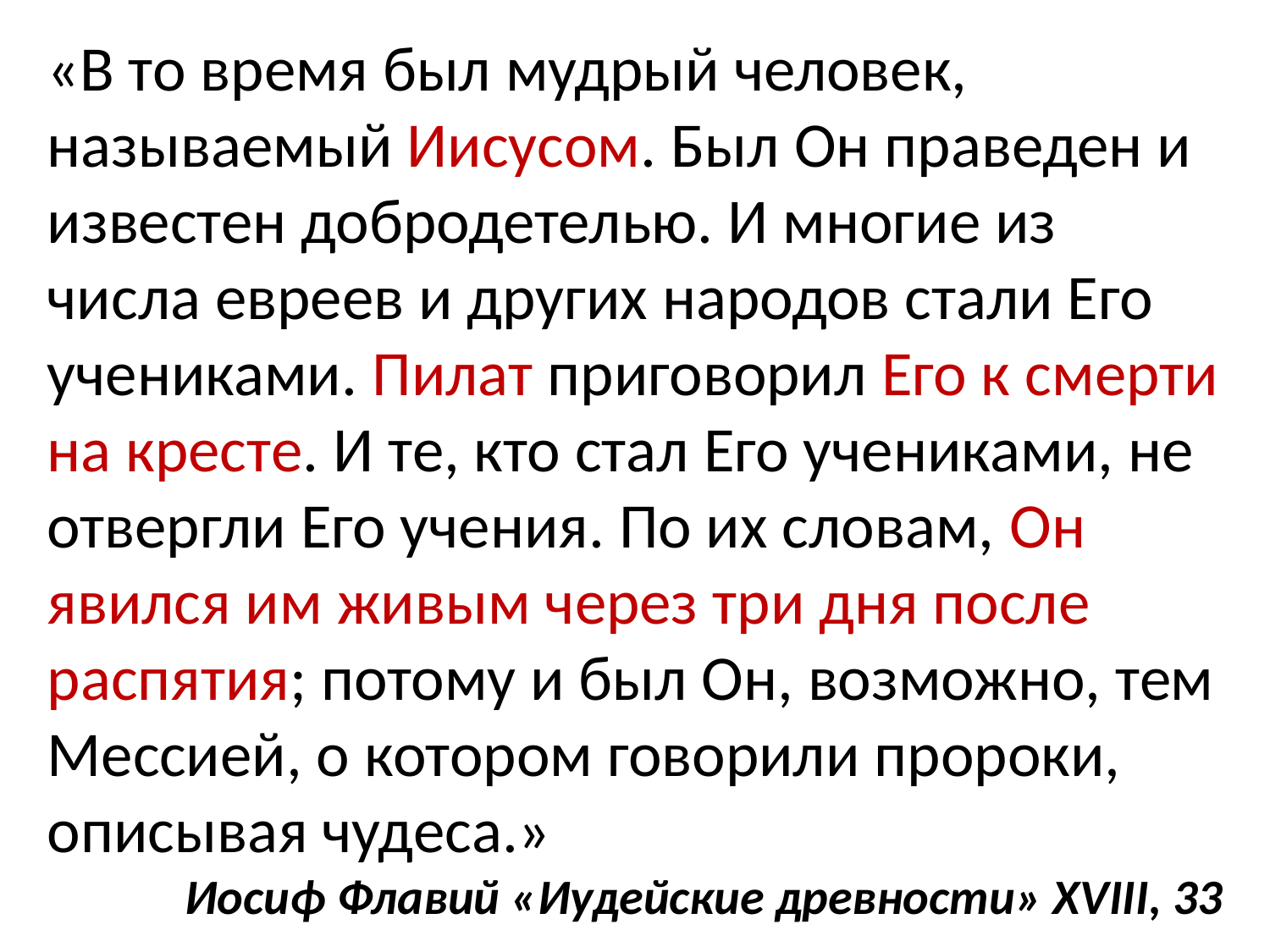

«В то время был мудрый человек, называемый Иисусом. Был Он праведен и известен добродетелью. И многие из числа евреев и других народов стали Его учениками. Пилат приговорил Его к смерти на кресте. И те, кто стал Его учениками, не отвергли Его учения. По их словам, Он явился им живым через три дня после распятия; потому и был Он, возможно, тем Мессией, о котором говорили пророки, описывая чудеса.»
Иосиф Флавий «Иудейские древности» XVIII, 33